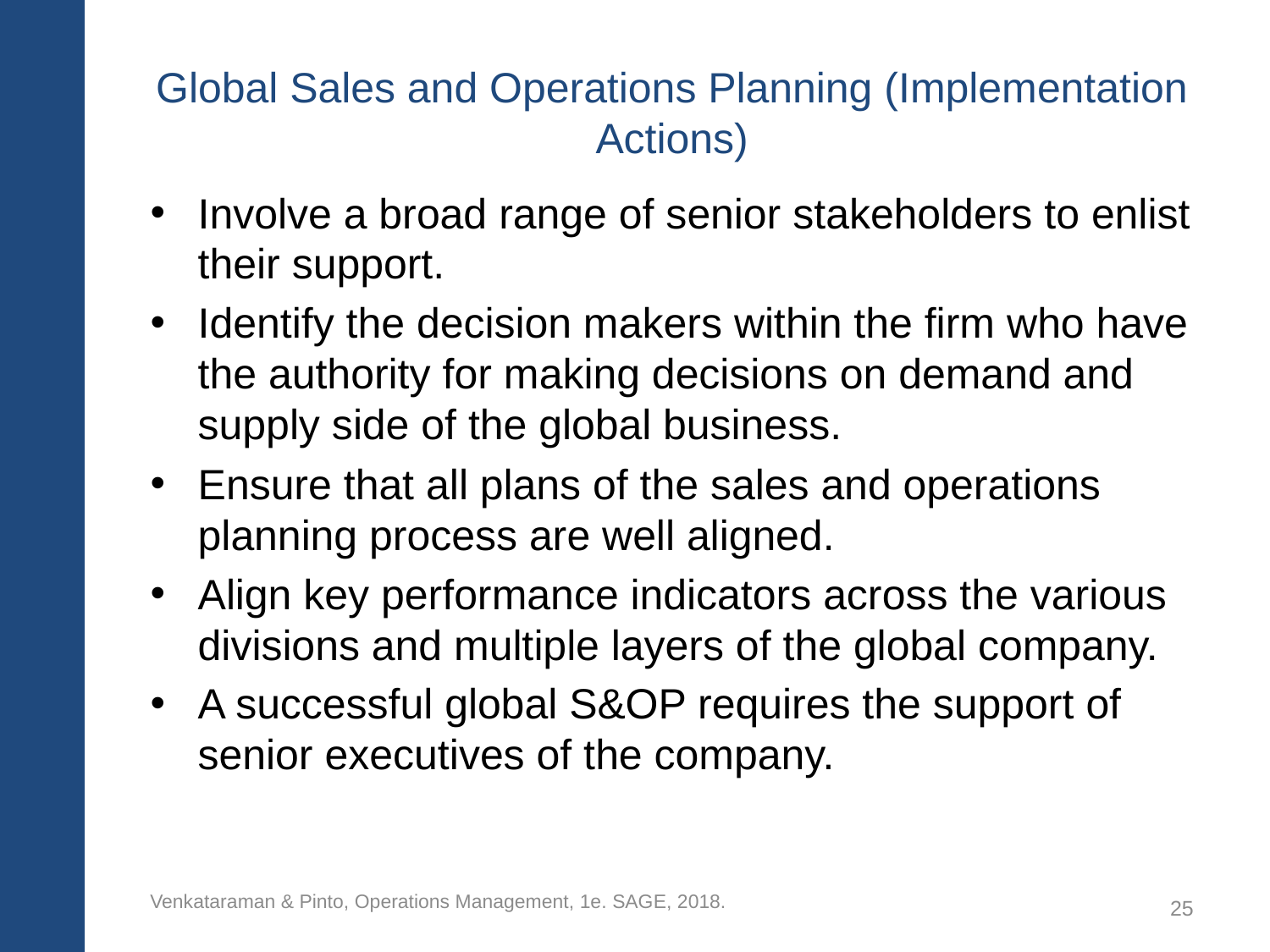

# Global Sales and Operations Planning (Implementation Actions)
Involve a broad range of senior stakeholders to enlist their support.
Identify the decision makers within the firm who have the authority for making decisions on demand and supply side of the global business.
Ensure that all plans of the sales and operations planning process are well aligned.
Align key performance indicators across the various divisions and multiple layers of the global company.
A successful global S&OP requires the support of senior executives of the company.
Venkataraman & Pinto, Operations Management, 1e. SAGE, 2018.
25